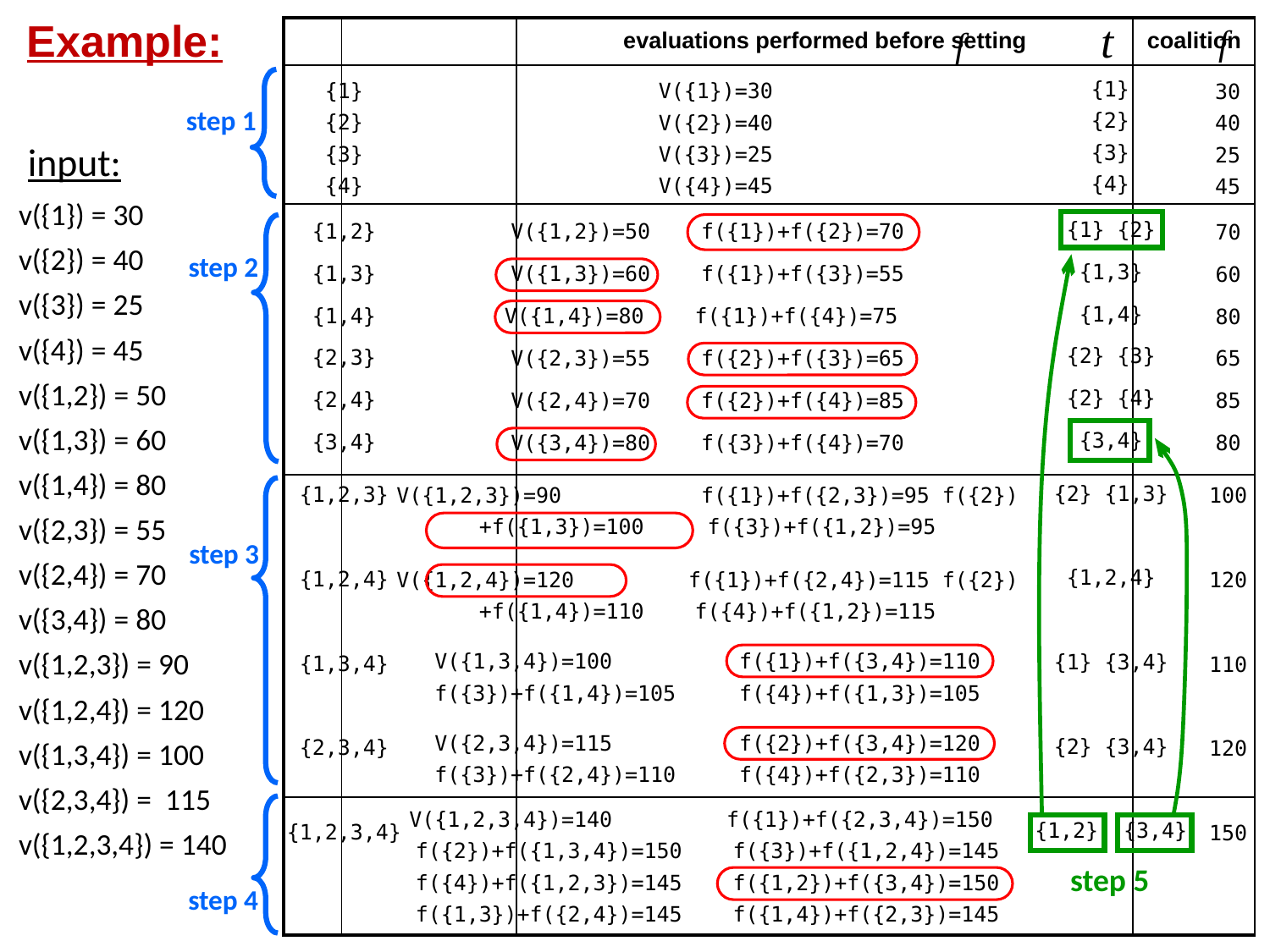

Example:
t
|  |  | evaluations performed before setting | coalition |
| --- | --- | --- | --- |
|  |  |  |  |
|  |  |  |  |
|  |  |  |  |
|  |  |  |  |
f
f

{1}
{2}
{3}
{4}

{1}
{2}
{3}
{4}

V({1})=30
V({2})=40
V({3})=25
V({4})=45

30
40
25
45

step 1
input:
v({1}) = 30
v({2}) = 40
v({3}) = 25
v({4}) = 45
v({1,2}) = 50
v({1,3}) = 60
v({1,4}) = 80
v({2,3}) = 55
v({2,4}) = 70
v({3,4}) = 80
v({1,2,3}) = 90
v({1,2,4}) = 120
v({1,3,4}) = 100
v({2,3,4}) =  115
v({1,2,3,4}) = 140

{1} {2}

{1,3}

{1,4}

{2} {3}

{2} {4}

{3,4}

{2} {1,3}

{1,2,4}

{1} {3,4}

{2} {3,4}

{1,2}  {3,4}

{1,2}

{1,3}

{1,4}

{2,3}

{2,4}

{3,4}

{1,2,3}

{1,2,4}

{1,3,4}

{2,3,4}

{1,2,3,4}

V({1,2})=50    f({1})+f({2})=70

V({1,3})=60    f({1})+f({3})=55

V({1,4})=80    f({1})+f({4})=75

V({2,3})=55    f({2})+f({3})=65

V({2,4})=70    f({2})+f({4})=85

V({3,4})=80    f({3})+f({4})=70

V({1,2,3})=90           f({1})+f({2,3})=95 f({2})+f({1,3})=100     f({3})+f({1,2})=95

V({1,2,4})=120         f({1})+f({2,4})=115 f({2})+f({1,4})=110    f({4})+f({1,2})=115

V({1,3,4})=100          f({1})+f({3,4})=110 f({3})+f({1,4})=105     f({4})+f({1,3})=105

V({2,3,4})=115          f({2})+f({3,4})=120 f({3})+f({2,4})=110     f({4})+f({2,3})=110

V({1,2,3,4})=140         f({1})+f({2,3,4})=150  f({2})+f({1,3,4})=150    f({3})+f({1,2,4})=145 f({4})+f({1,2,3})=145    f({1,2})+f({3,4})=150 f({1,3})+f({2,4})=145    f({1,4})+f({2,3})=145

70

60

80

65

85

80

100

120

110

120

150

step 5

step 2

step 3

step 4